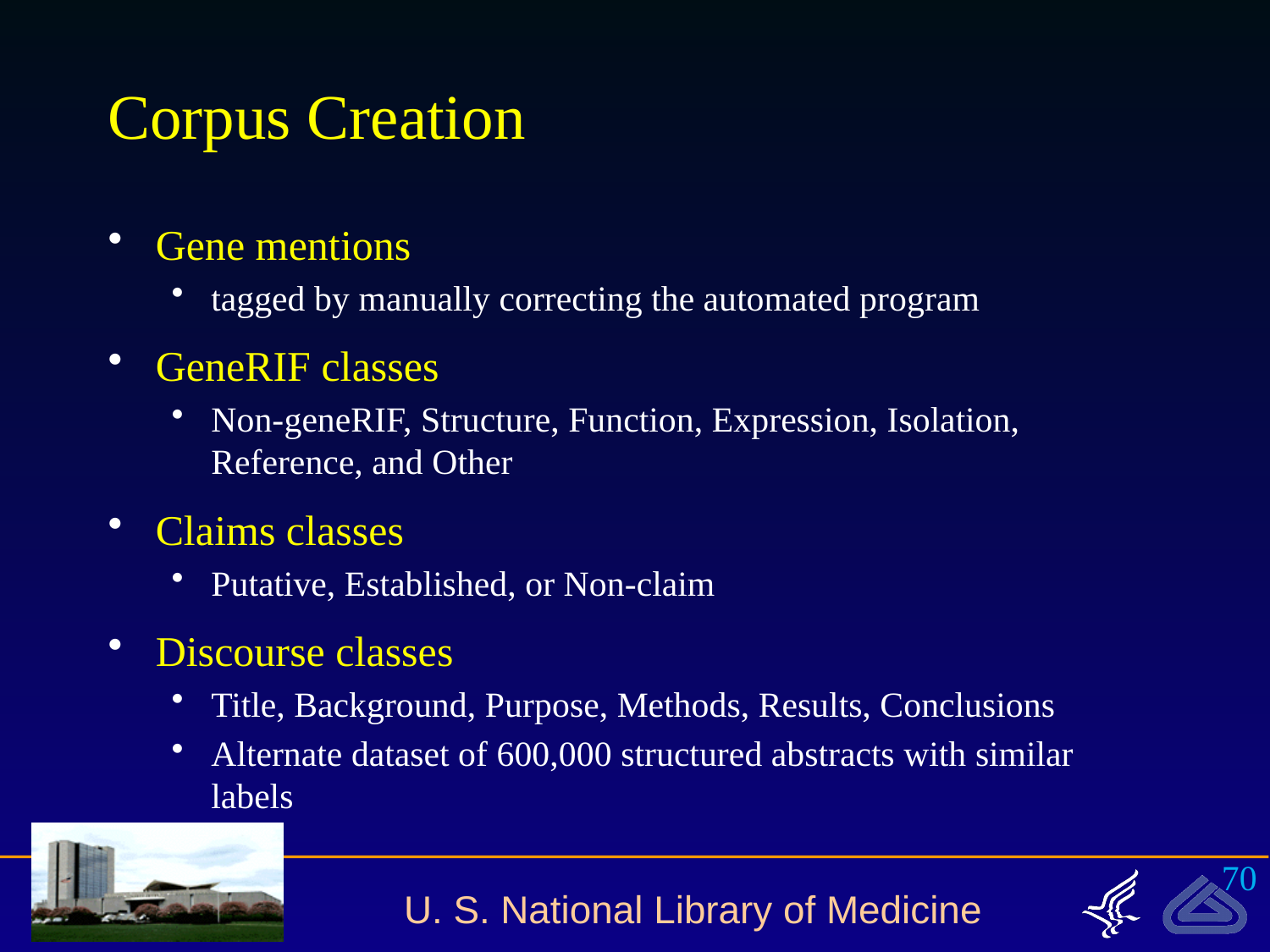

# Corpus Creation
Gene mentions
tagged by manually correcting the automated program
GeneRIF classes
Non-geneRIF, Structure, Function, Expression, Isolation, Reference, and Other
Claims classes
Putative, Established, or Non-claim
Discourse classes
Title, Background, Purpose, Methods, Results, Conclusions
Alternate dataset of 600,000 structured abstracts with similar labels

70